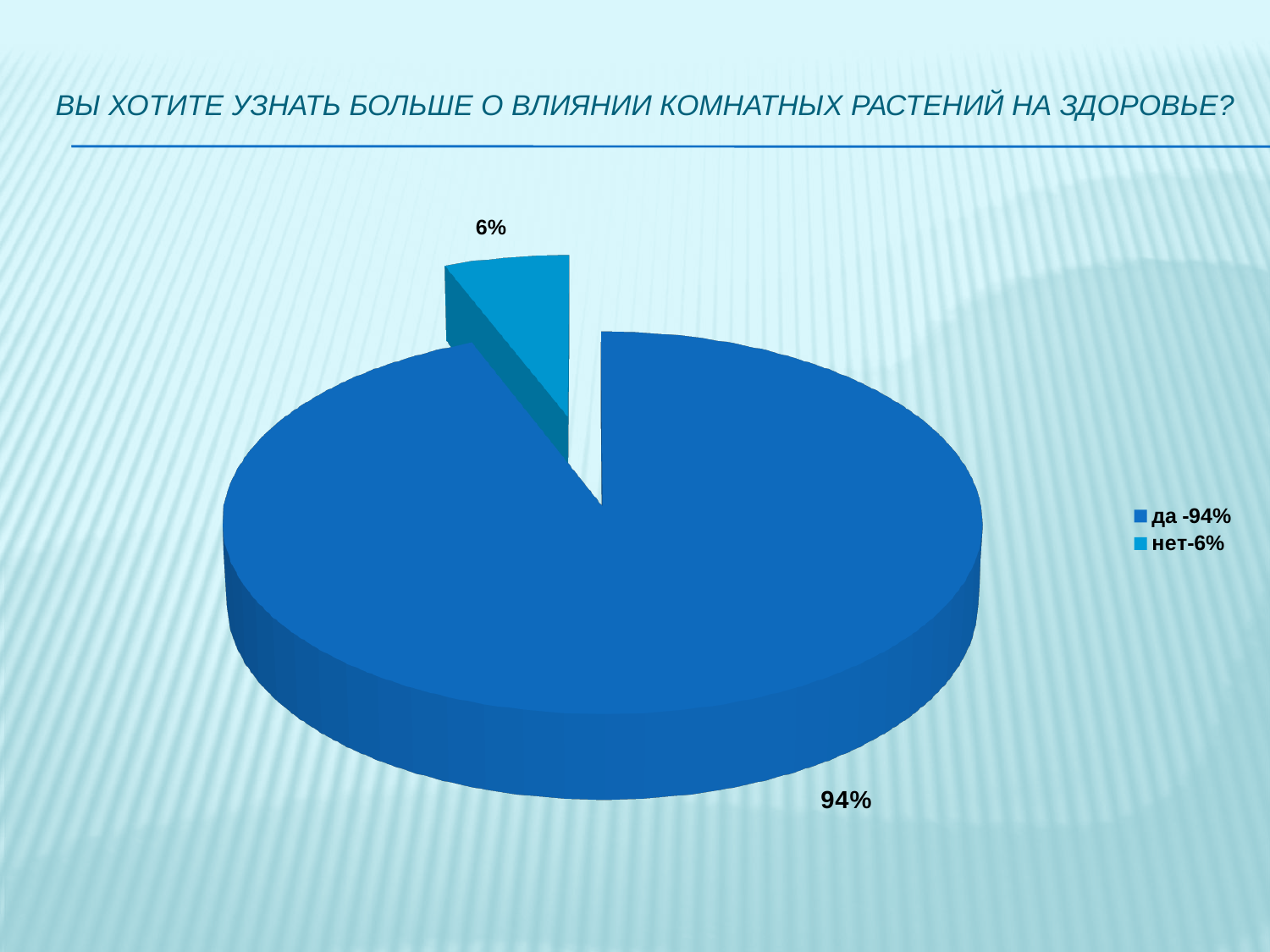

# Вы хотите узнать больше о влиянии комнатных растений на здоровье?

[unsupported chart]